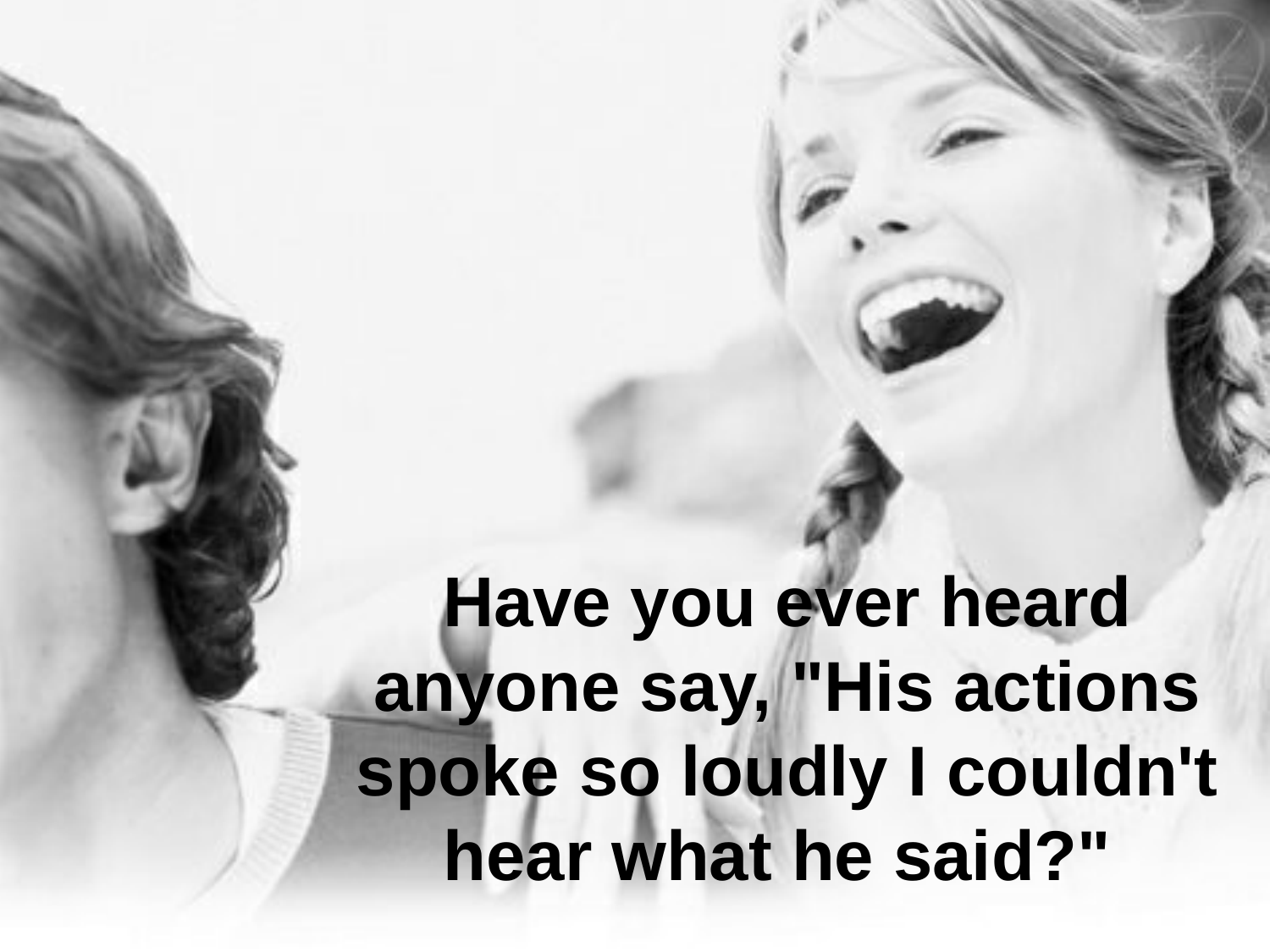

# Have you ever heard anyone say, "His actions spoke so loudly I couldn't hear what he said?"